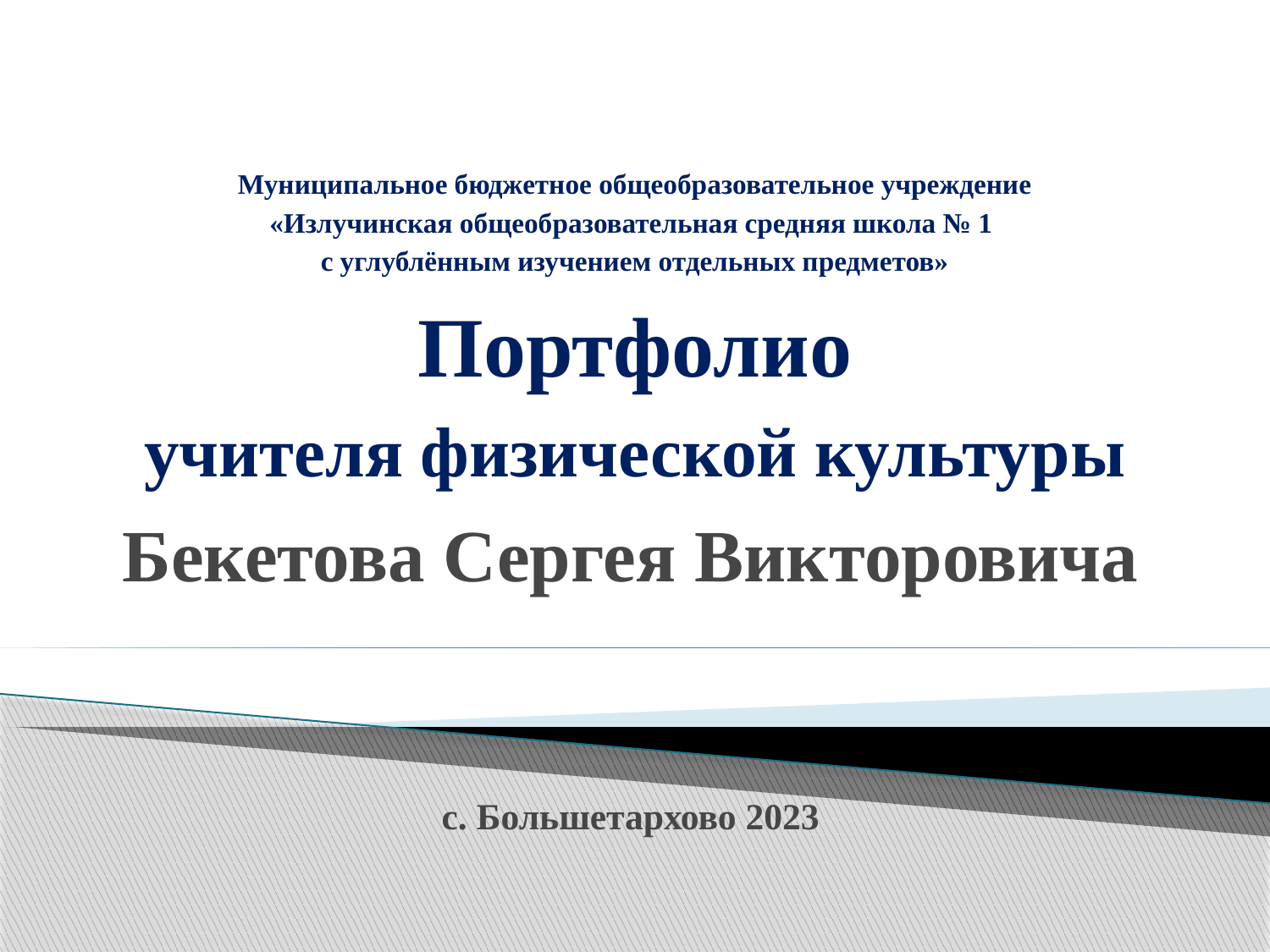

# Муниципальное бюджетное общеобразовательное учреждение «Излучинская общеобразовательная средняя школа № 1 с углублённым изучением отдельных предметов» Портфолио учителя физической культуры
Бекетова Сергея Викторовича

с. Большетархово 2023